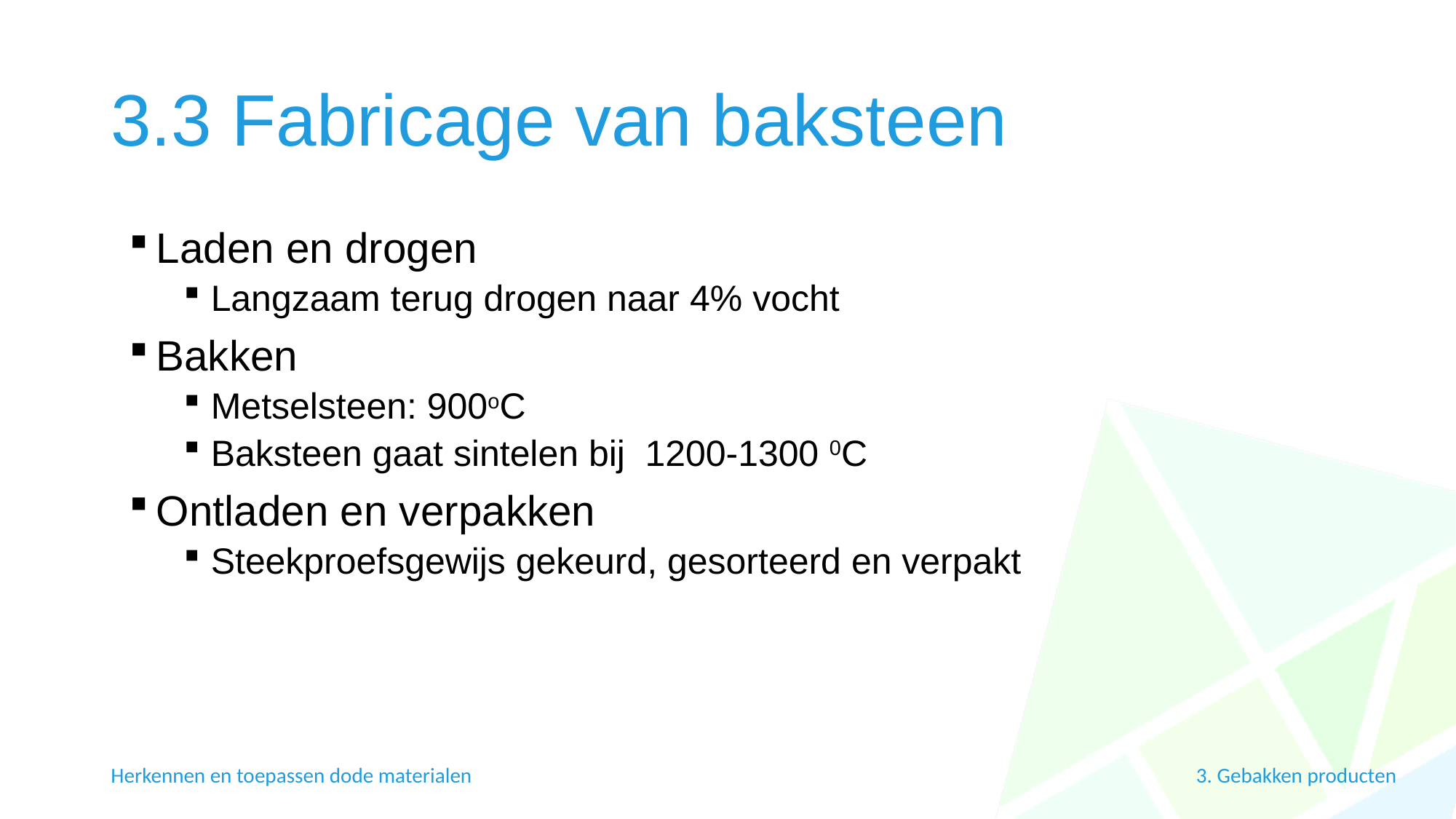

# 3.3 Fabricage van baksteen
Laden en drogen
Langzaam terug drogen naar 4% vocht
Bakken
Metselsteen: 900oC
Baksteen gaat sintelen bij  1200-1300 0C
Ontladen en verpakken
Steekproefsgewijs gekeurd, gesorteerd en verpakt
Herkennen en toepassen dode materialen
3. Gebakken producten